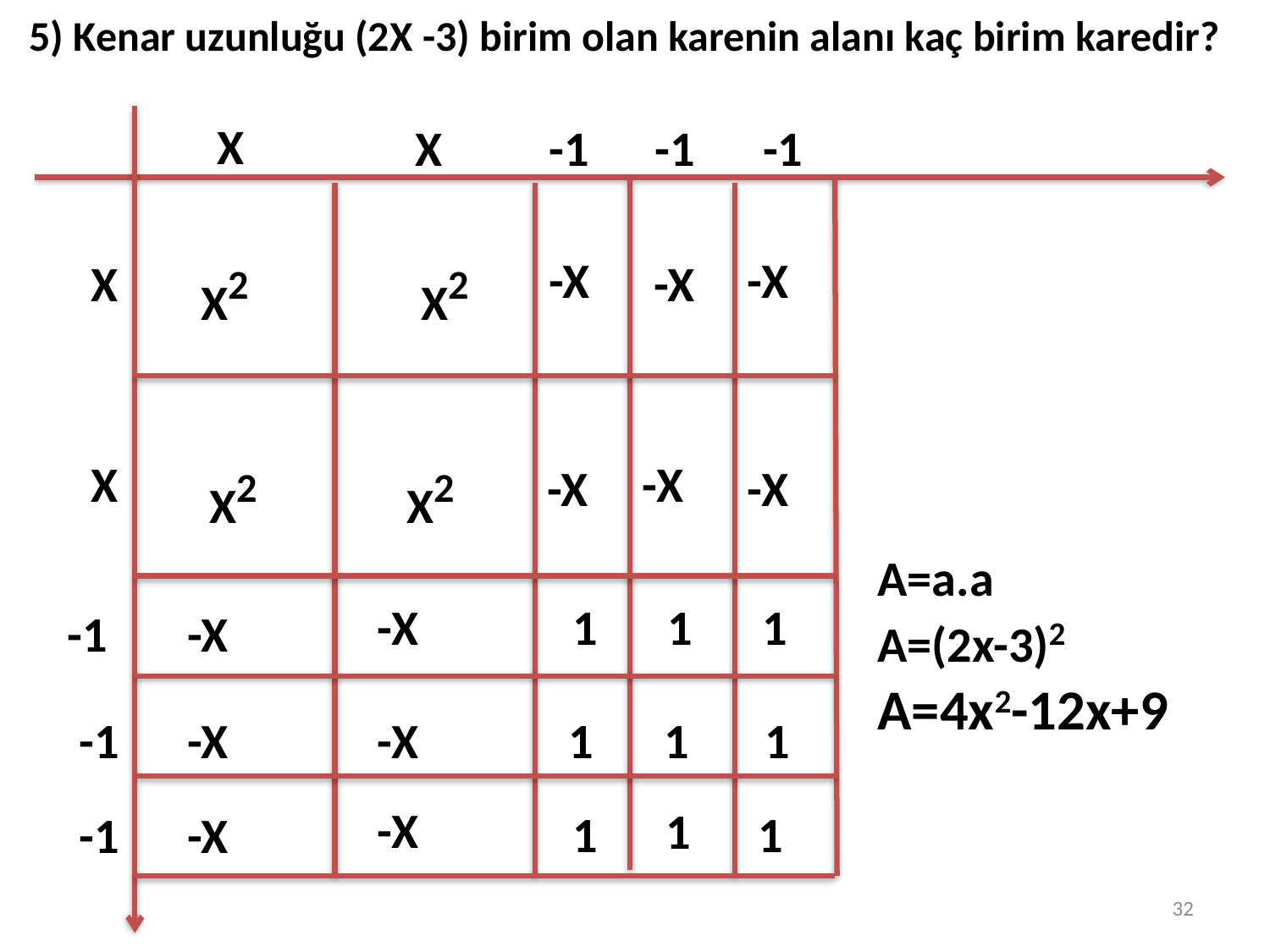

5) Kenar uzunluğu (2X -3) birim olan karenin alanı kaç birim karedir?
X
X
-1
-1
-1
-X
-X
X2
X2
X
-X
X
X2
X2
-X
-X
-X
A=a.a
A=(2x-3)2
A=4x2-12x+9
-X
1
1
1
-1
-X
-1
-X
-X
1
1
1
-X
1
1
1
-1
-X
32